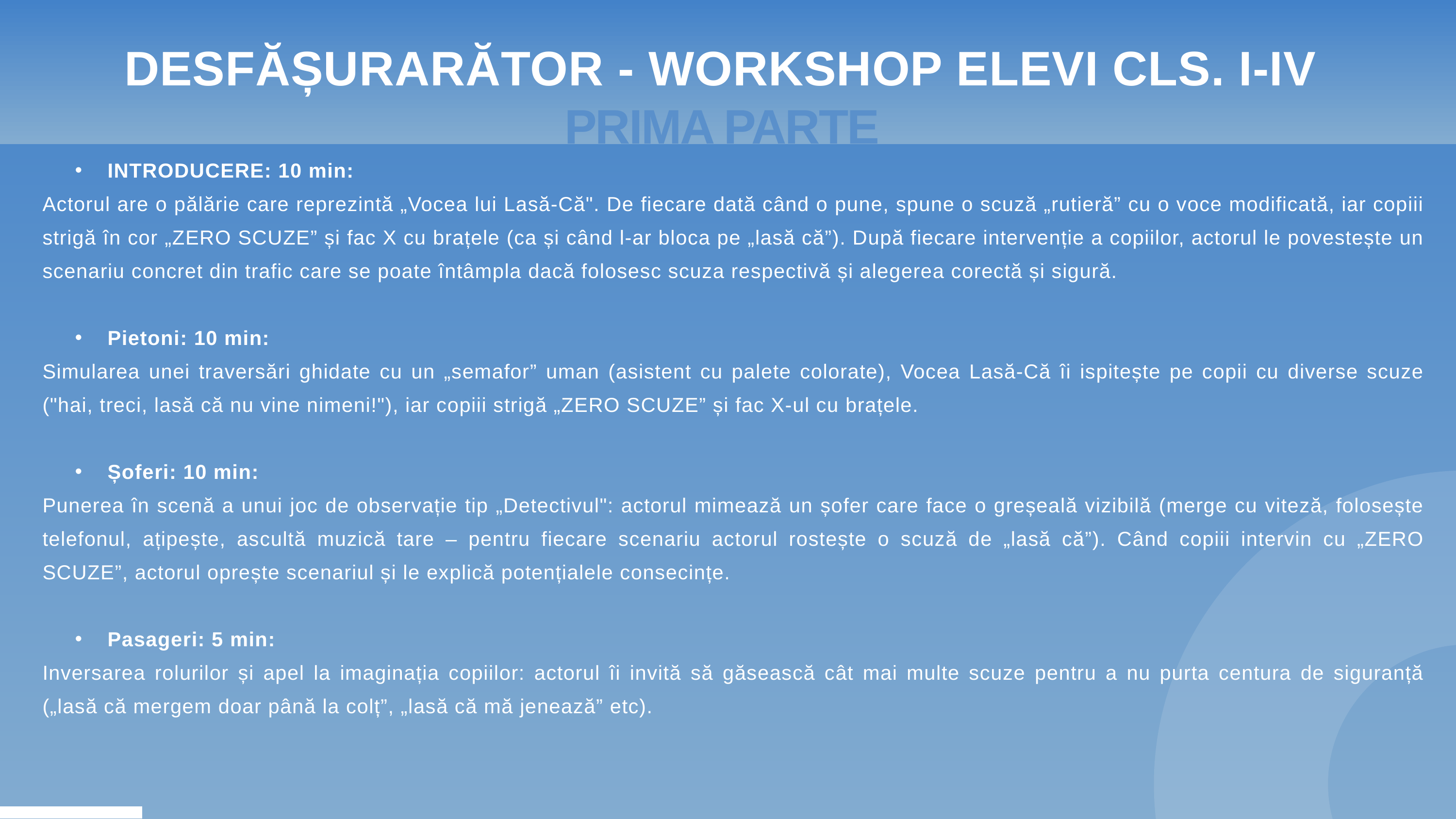

DESFĂȘURARĂTOR - WORKSHOP ELEVI CLS. I-IV
PRIMA PARTE
INTRODUCERE: 10 min:
Actorul are o pălărie care reprezintă „Vocea lui Lasă-Că". De fiecare dată când o pune, spune o scuză „rutieră” cu o voce modificată, iar copiii strigă în cor „ZERO SCUZE” și fac X cu brațele (ca și când l-ar bloca pe „lasă că”). După fiecare intervenție a copiilor, actorul le povestește un scenariu concret din trafic care se poate întâmpla dacă folosesc scuza respectivă și alegerea corectă și sigură.

Pietoni: 10 min:
Simularea unei traversări ghidate cu un „semafor” uman (asistent cu palete colorate), Vocea Lasă-Că îi ispitește pe copii cu diverse scuze ("hai, treci, lasă că nu vine nimeni!"), iar copiii strigă „ZERO SCUZE” și fac X-ul cu brațele.

Șoferi: 10 min:
Punerea în scenă a unui joc de observație tip „Detectivul": actorul mimează un șofer care face o greșeală vizibilă (merge cu viteză, folosește telefonul, ațipește, ascultă muzică tare – pentru fiecare scenariu actorul rostește o scuză de „lasă că”). Când copiii intervin cu „ZERO SCUZE”, actorul oprește scenariul și le explică potențialele consecințe.

Pasageri: 5 min:
Inversarea rolurilor și apel la imaginația copiilor: actorul îi invită să găsească cât mai multe scuze pentru a nu purta centura de siguranță („lasă că mergem doar până la colț”, „lasă că mă jenează” etc).